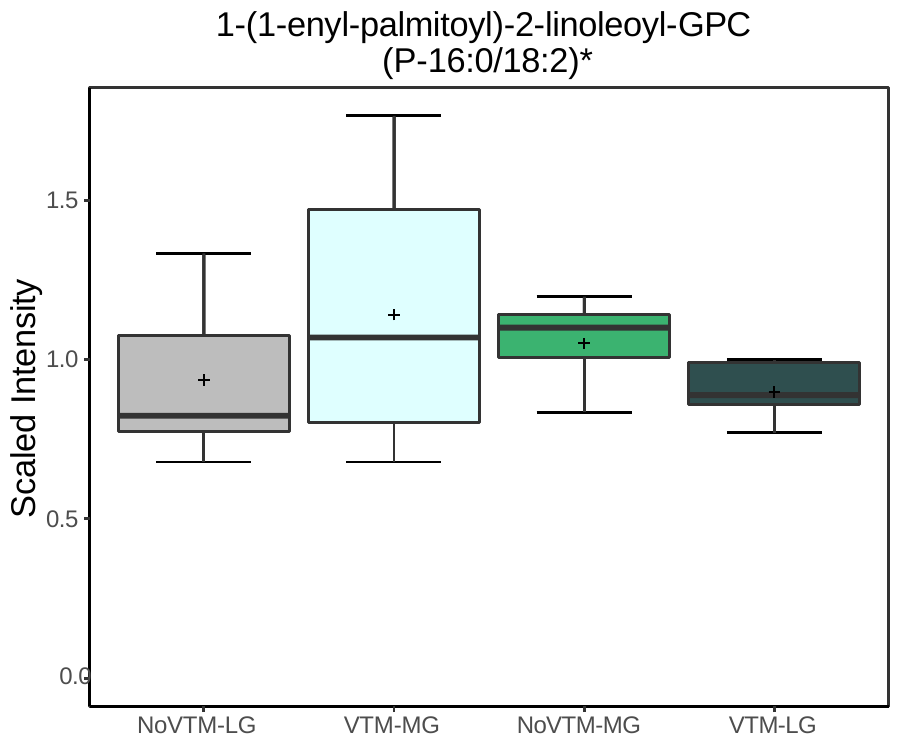

# 1-(1-enyl-palmitoyl)-2-linoleoyl-GPC (P-16:0/18:2)*

1.5

Scaled Intensity

1.0

0.5
0.0
NoVTM-LG
VTM-MG
NoVTM-MG
VTM-LG